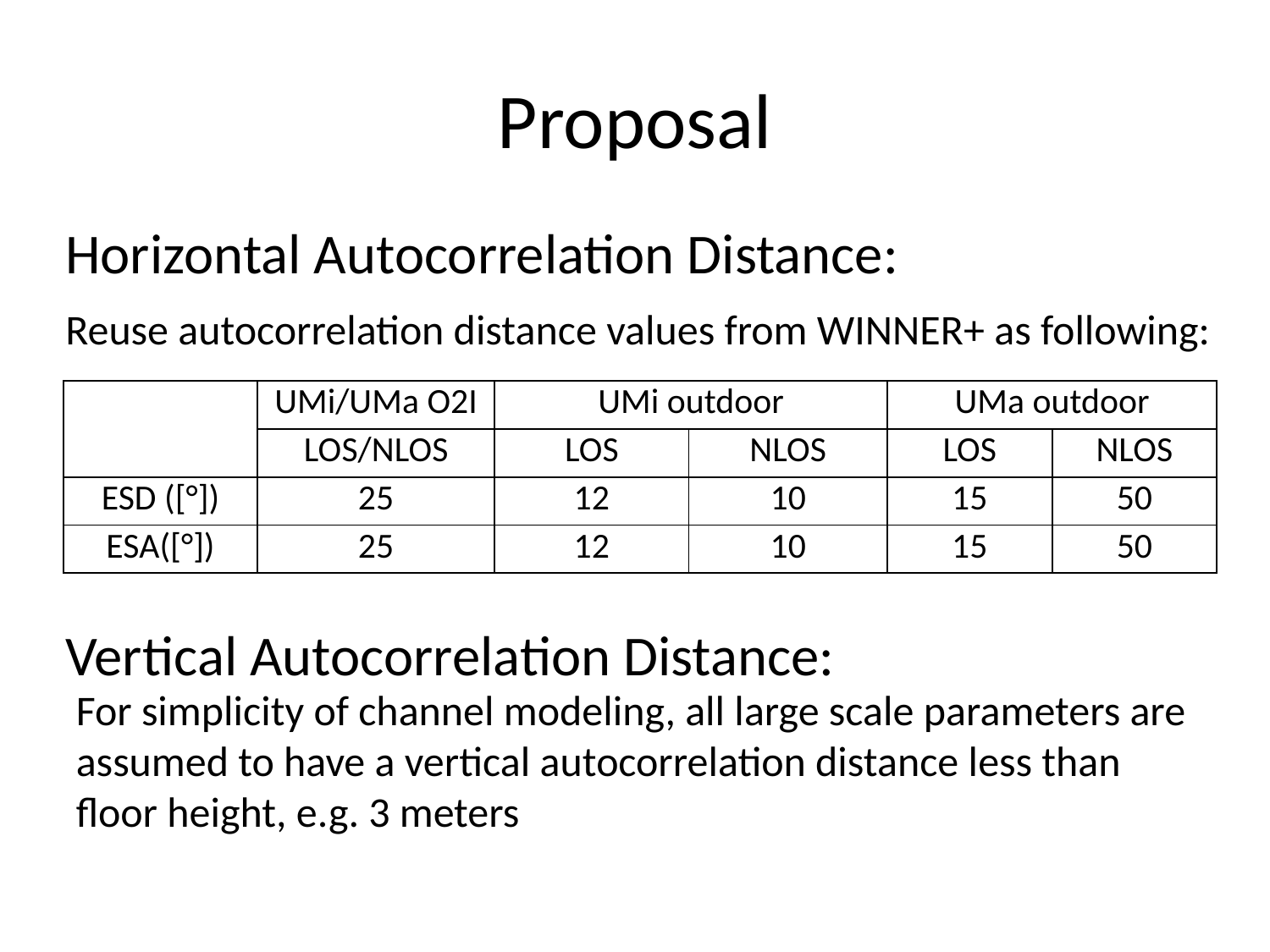

# Proposal
Horizontal Autocorrelation Distance:
Reuse autocorrelation distance values from WINNER+ as following:
|  | UMi/UMa O2I | UMi outdoor |  | UMa outdoor |  |
| --- | --- | --- | --- | --- | --- |
|  | LOS/NLOS | LOS | NLOS | LOS | NLOS |
| ESD ([°]) | 25 | 12 | 10 | 15 | 50 |
| ESA([°]) | 25 | 12 | 10 | 15 | 50 |
Vertical Autocorrelation Distance:
For simplicity of channel modeling, all large scale parameters are assumed to have a vertical autocorrelation distance less than floor height, e.g. 3 meters